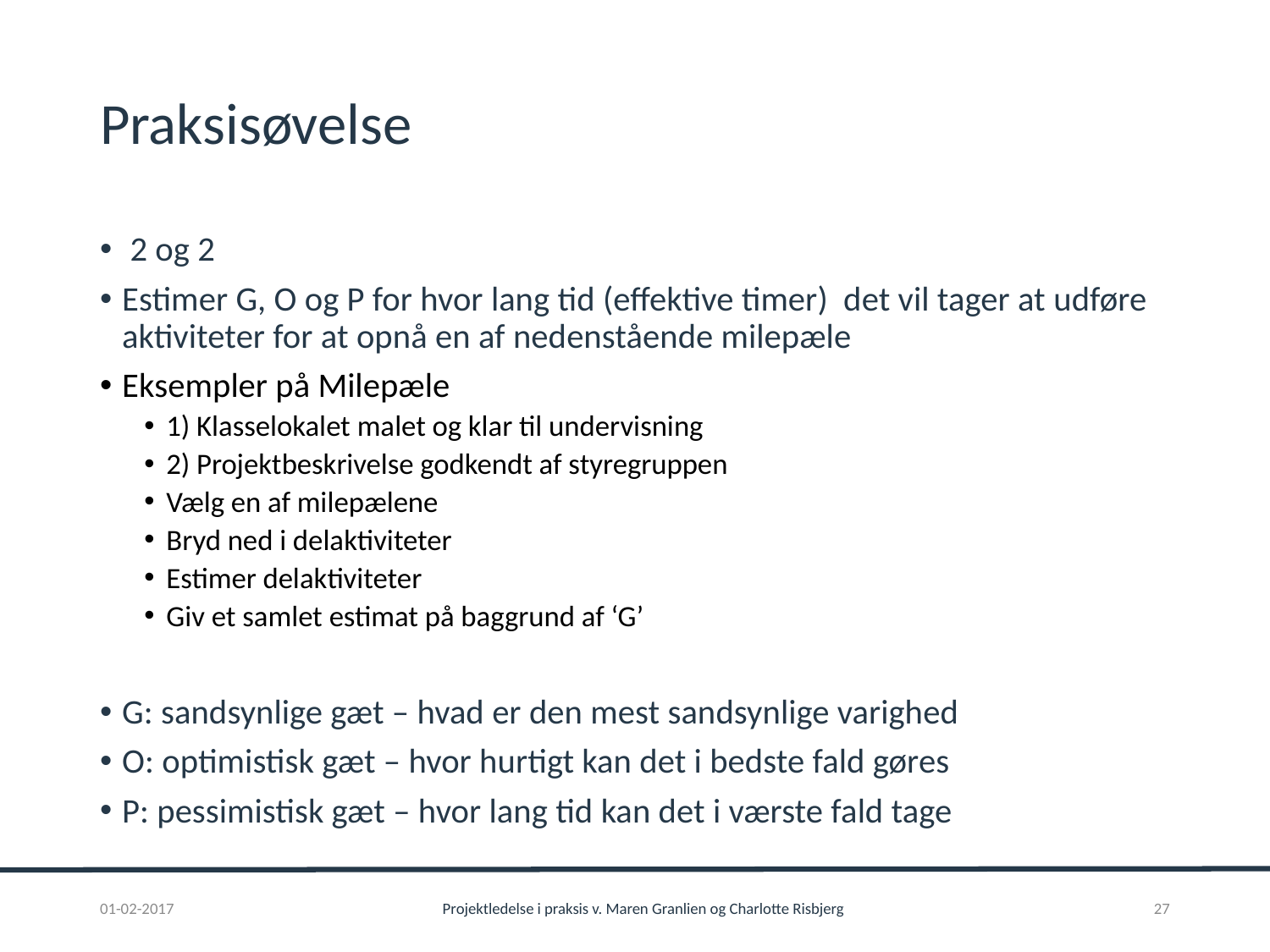

# Praksisøvelse
 2 og 2
Estimer G, O og P for hvor lang tid (effektive timer)  det vil tager at udføre aktiviteter for at opnå en af nedenstående milepæle
Eksempler på Milepæle
1) Klasselokalet malet og klar til undervisning
2) Projektbeskrivelse godkendt af styregruppen
Vælg en af milepælene
Bryd ned i delaktiviteter
Estimer delaktiviteter
Giv et samlet estimat på baggrund af ‘G’

G: sandsynlige gæt – hvad er den mest sandsynlige varighed
O: optimistisk gæt – hvor hurtigt kan det i bedste fald gøres
P: pessimistisk gæt – hvor lang tid kan det i værste fald tage

01-02-2017
Projektledelse i praksis v. Maren Granlien og Charlotte Risbjerg
27